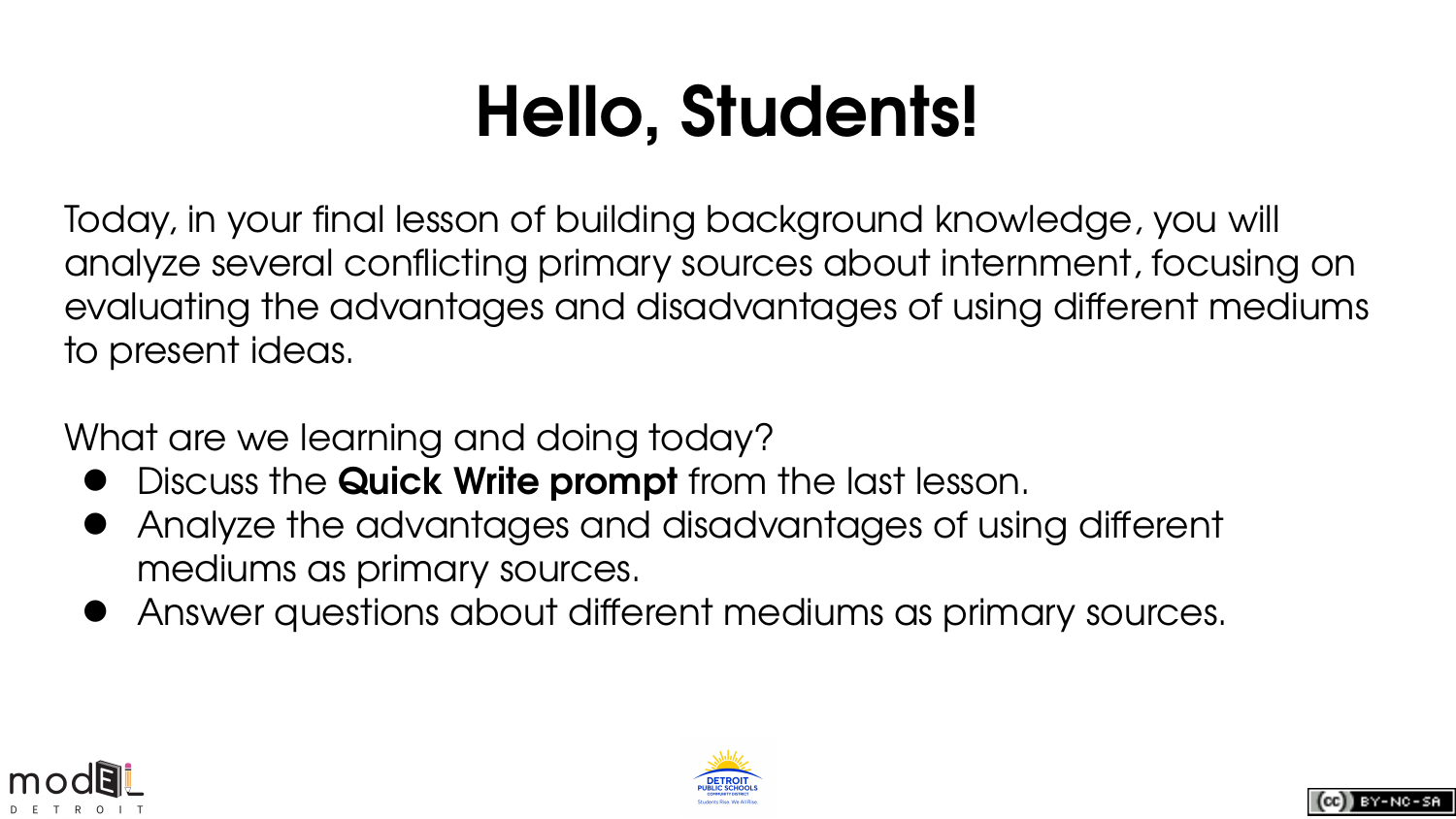

Hello, Students!

Today, in your final lesson of building background knowledge, you will analyze several conflicting primary sources about internment, focusing on evaluating the advantages and disadvantages of using different mediums to present ideas.

What are we learning and doing today?
Discuss the Quick Write prompt from the last lesson.
Analyze the advantages and disadvantages of using different mediums as primary sources.
Answer questions about different mediums as primary sources.